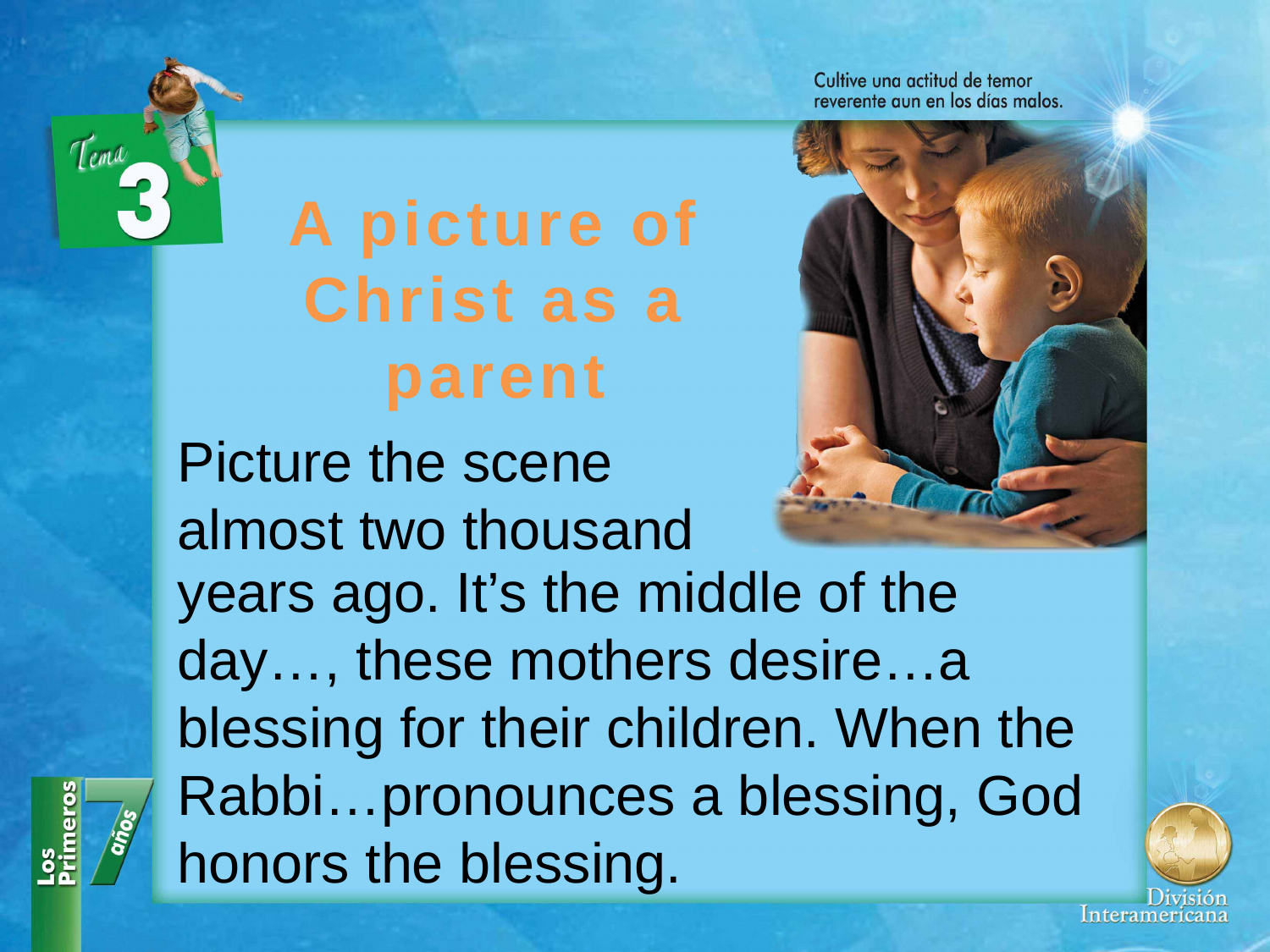

A picture of Christ as a parent
Picture the scene almost two thousand
years ago. It’s the middle of the day…, these mothers desire…a blessing for their children. When the Rabbi…pronounces a blessing, God honors the blessing.